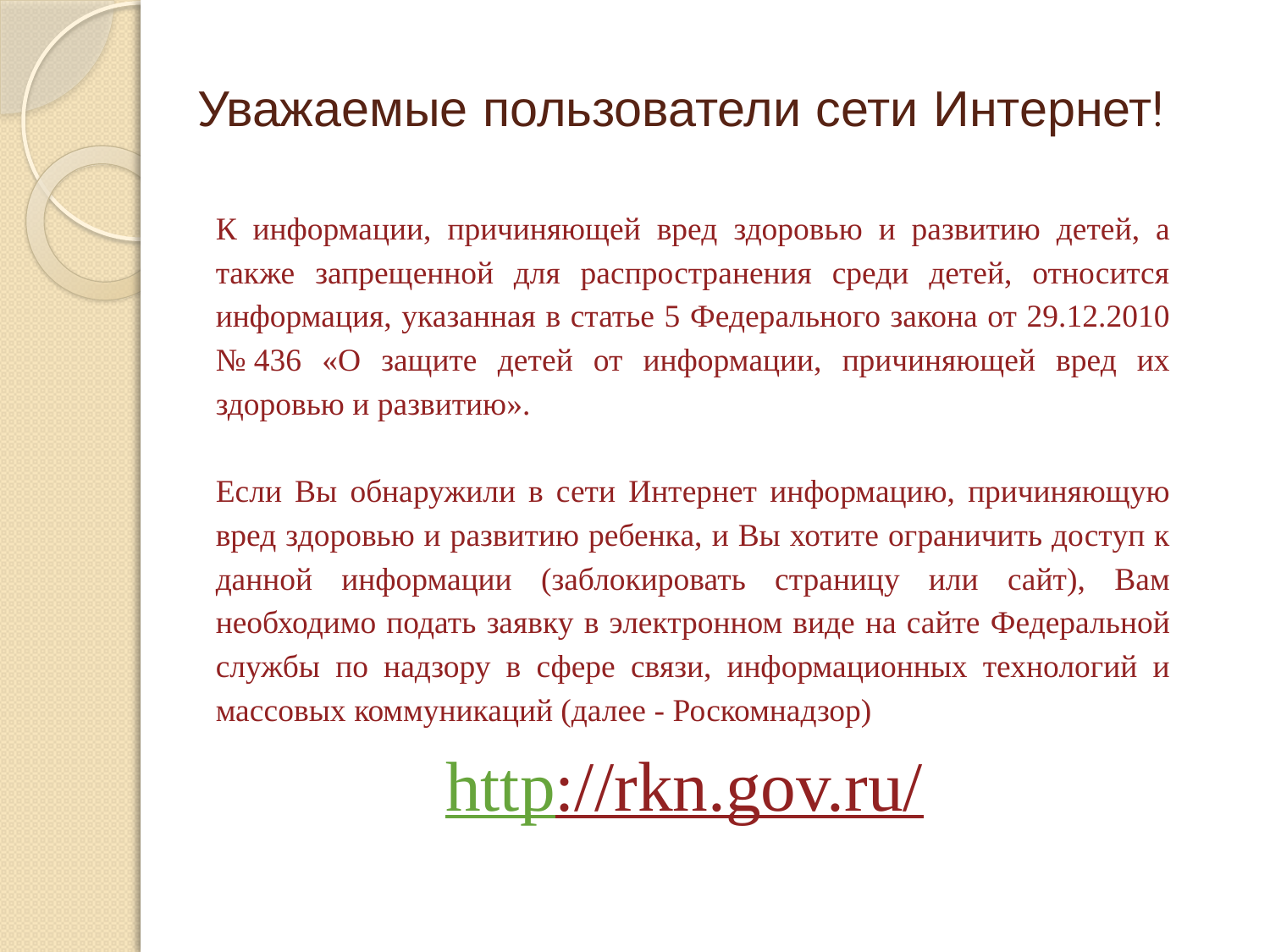

# Уважаемые пользователи сети Интернет!
К информации, причиняющей вред здоровью и развитию детей, а также запрещенной для распространения среди детей, относится информация, указанная в статье 5 Федерального закона от 29.12.2010 № 436 «О защите детей от информации, причиняющей вред их здоровью и развитию».

Если Вы обнаружили в сети Интернет информацию, причиняющую вред здоровью и развитию ребенка, и Вы хотите ограничить доступ к данной информации (заблокировать страницу или сайт), Вам необходимо подать заявку в электронном виде на сайте Федеральной службы по надзору в сфере связи, информационных технологий и массовых коммуникаций (далее - Роскомнадзор)
http://rkn.gov.ru/